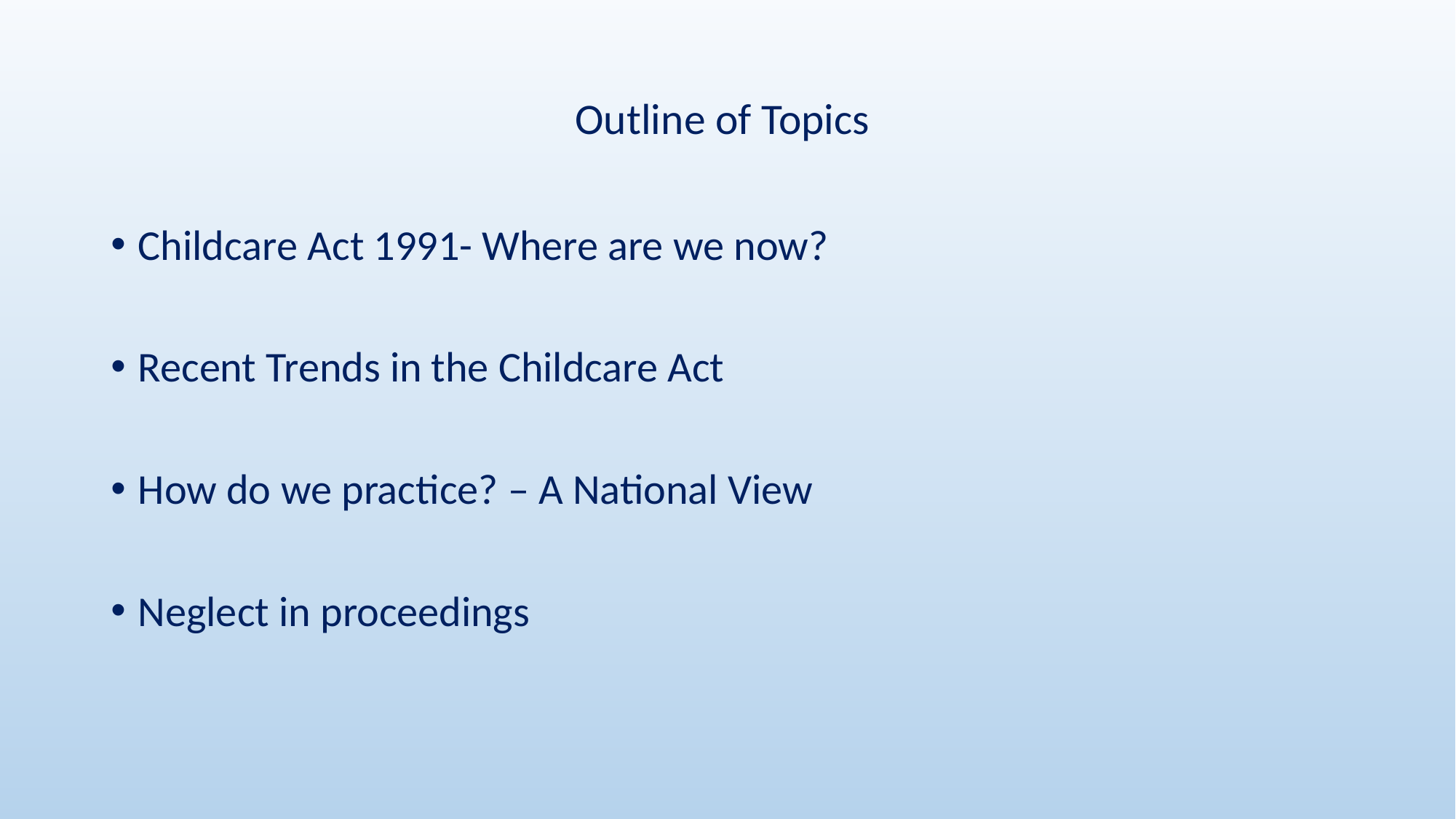

# Outline of Topics
Childcare Act 1991- Where are we now?

Recent Trends in the Childcare Act

How do we practice? – A National View

Neglect in proceedings